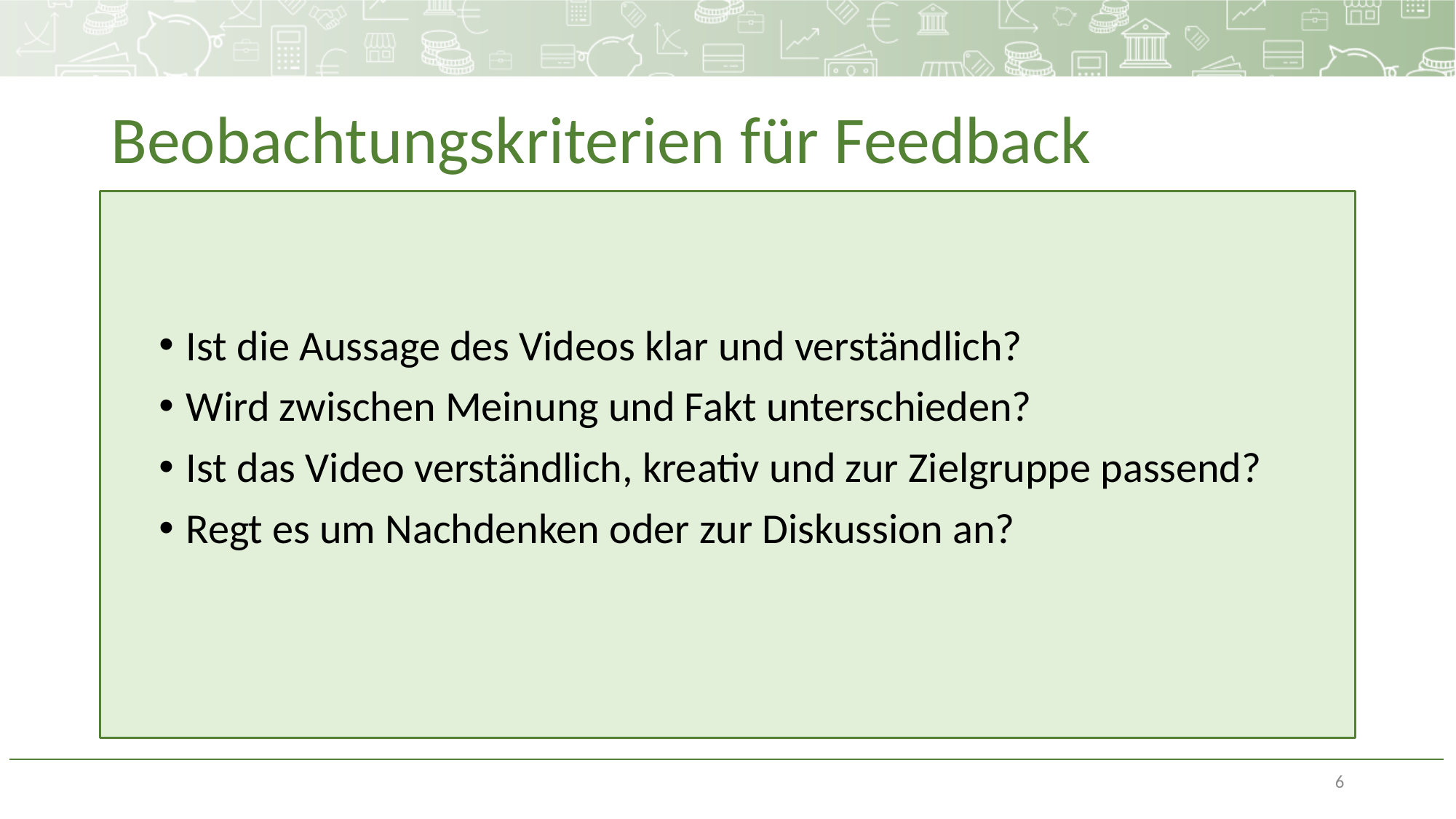

# Beobachtungskriterien für Feedback

Ist die Aussage des Videos klar und verständlich?
Wird zwischen Meinung und Fakt unterschieden?
Ist das Video verständlich, kreativ und zur Zielgruppe passend?
Regt es um Nachdenken oder zur Diskussion an?
6